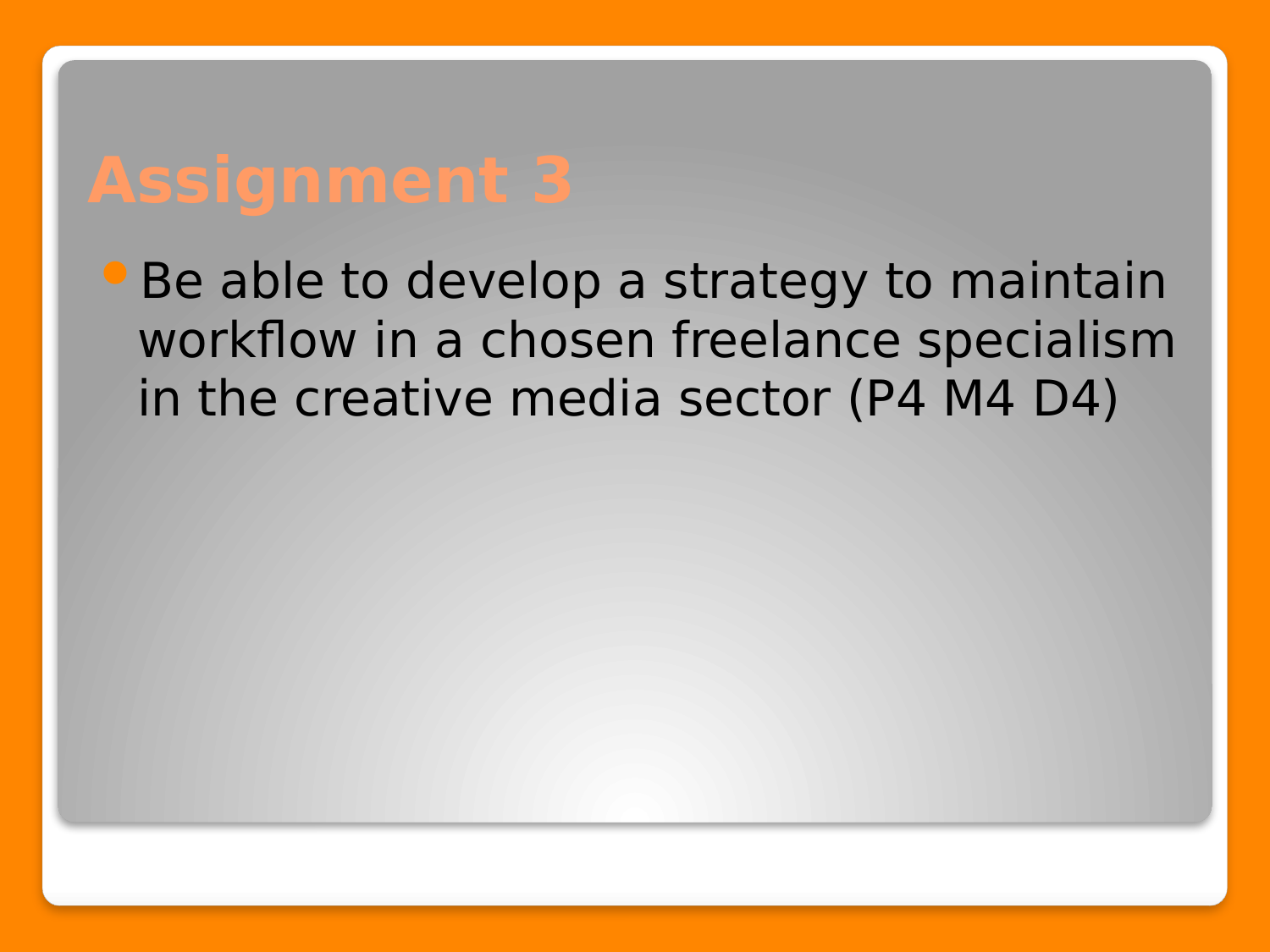

# Assignment 3
Be able to develop a strategy to maintain workflow in a chosen freelance specialism in the creative media sector (P4 M4 D4)